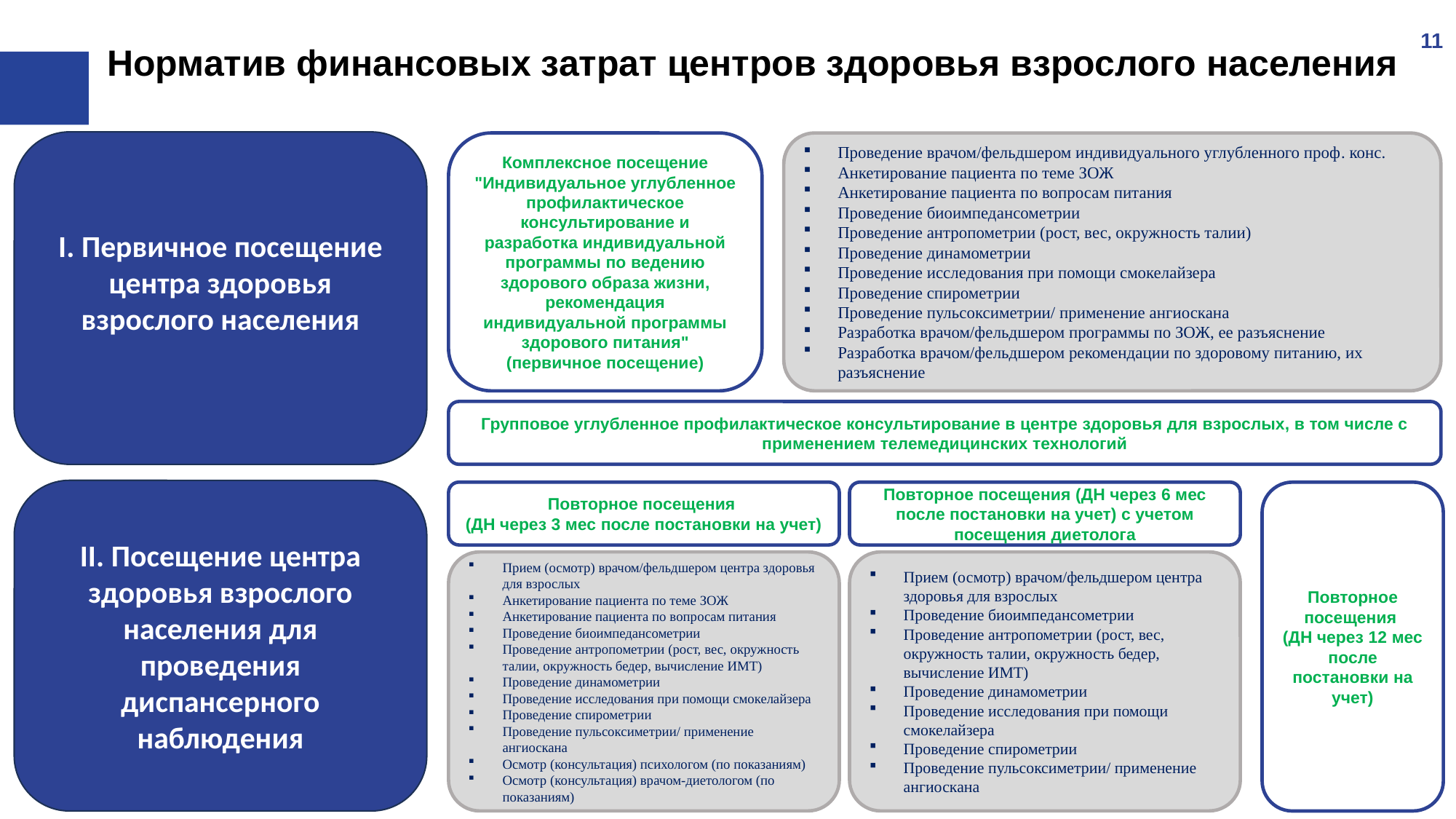

11
# Норматив финансовых затрат центров здоровья взрослого населения
I. Первичное посещение центра здоровья взрослого населения

Комплексное посещение "Индивидуальное углубленное профилактическое консультирование и разработка индивидуальной программы по ведению здорового образа жизни, рекомендация индивидуальной программы здорового питания" (первичное посещение)
Проведение врачом/фельдшером индивидуального углубленного проф. конс.
Анкетирование пациента по теме ЗОЖ
Анкетирование пациента по вопросам питания
Проведение биоимпедансометрии
Проведение антропометрии (рост, вес, окружность талии)
Проведение динамометрии
Проведение исследования при помощи смокелайзера
Проведение спирометрии
Проведение пульсоксиметрии/ применение ангиоскана
Разработка врачом/фельдшером программы по ЗОЖ, ее разъяснение
Разработка врачом/фельдшером рекомендации по здоровому питанию, их разъяснение
Групповое углубленное профилактическое консультирование в центре здоровья для взрослых, в том числе с применением телемедицинских технологий
II. Посещение центра здоровья взрослого населения для проведения диспансерного наблюдения
Повторное посещения
(ДН через 3 мес после постановки на учет)
Повторное посещения
(ДН через 12 мес после постановки на учет)
Повторное посещения (ДН через 6 мес после постановки на учет) с учетом посещения диетолога
Прием (осмотр) врачом/фельдшером центра здоровья для взрослых
Анкетирование пациента по теме ЗОЖ
Анкетирование пациента по вопросам питания
Проведение биоимпедансометрии
Проведение антропометрии (рост, вес, окружность талии, окружность бедер, вычисление ИМТ)
Проведение динамометрии
Проведение исследования при помощи смокелайзера
Проведение спирометрии
Проведение пульсоксиметрии/ применение ангиоскана
Осмотр (консультация) психологом (по показаниям)
Осмотр (консультация) врачом-диетологом (по показаниям)
Прием (осмотр) врачом/фельдшером центра здоровья для взрослых
Проведение биоимпедансометрии
Проведение антропометрии (рост, вес, окружность талии, окружность бедер, вычисление ИМТ)
Проведение динамометрии
Проведение исследования при помощи смокелайзера
Проведение спирометрии
Проведение пульсоксиметрии/ применение ангиоскана